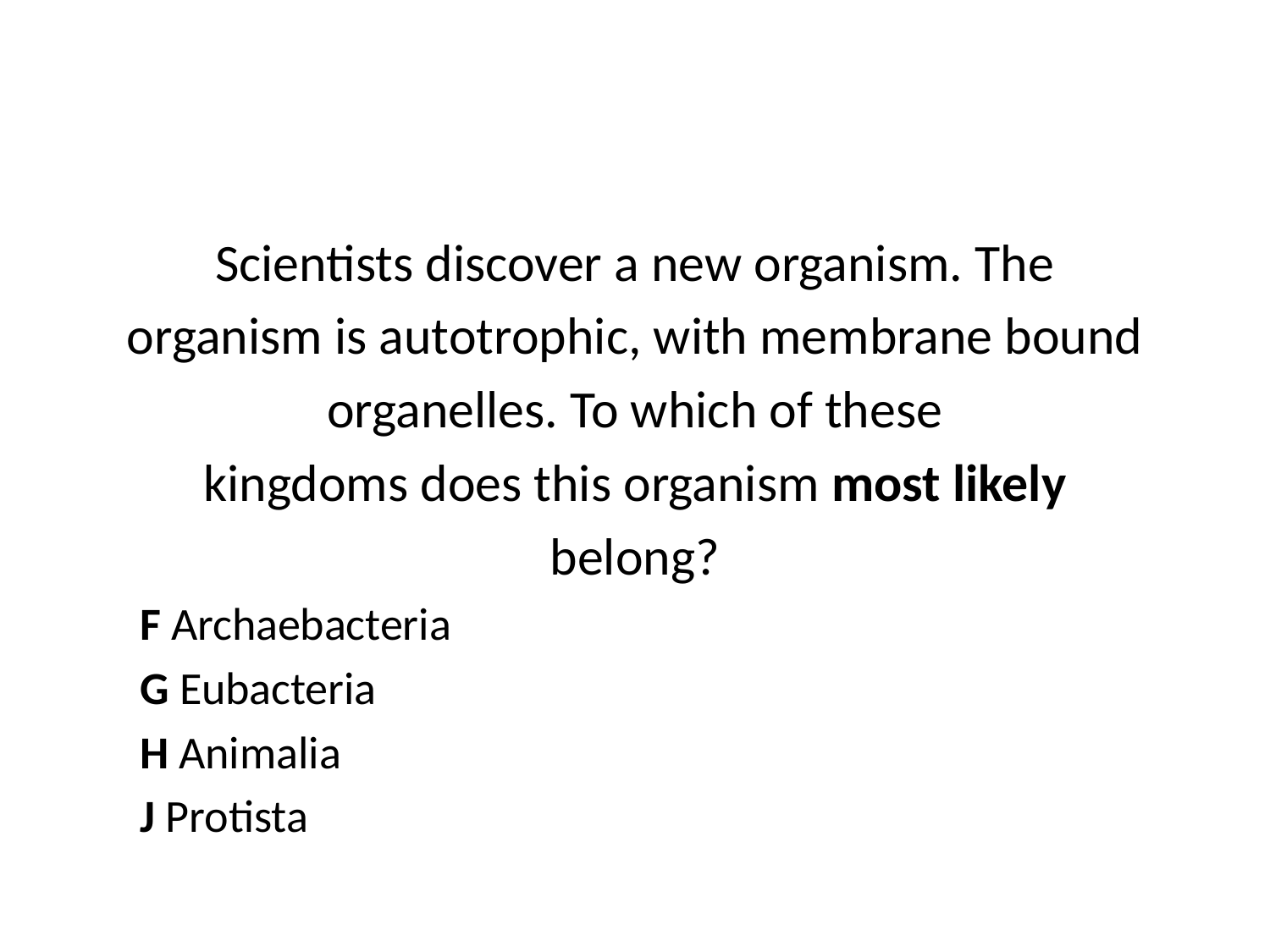

Scientists discover a new organism. The
organism is autotrophic, with membrane bound
organelles. To which of these
kingdoms does this organism most likely
belong?
F Archaebacteria
G Eubacteria
H Animalia
J Protista